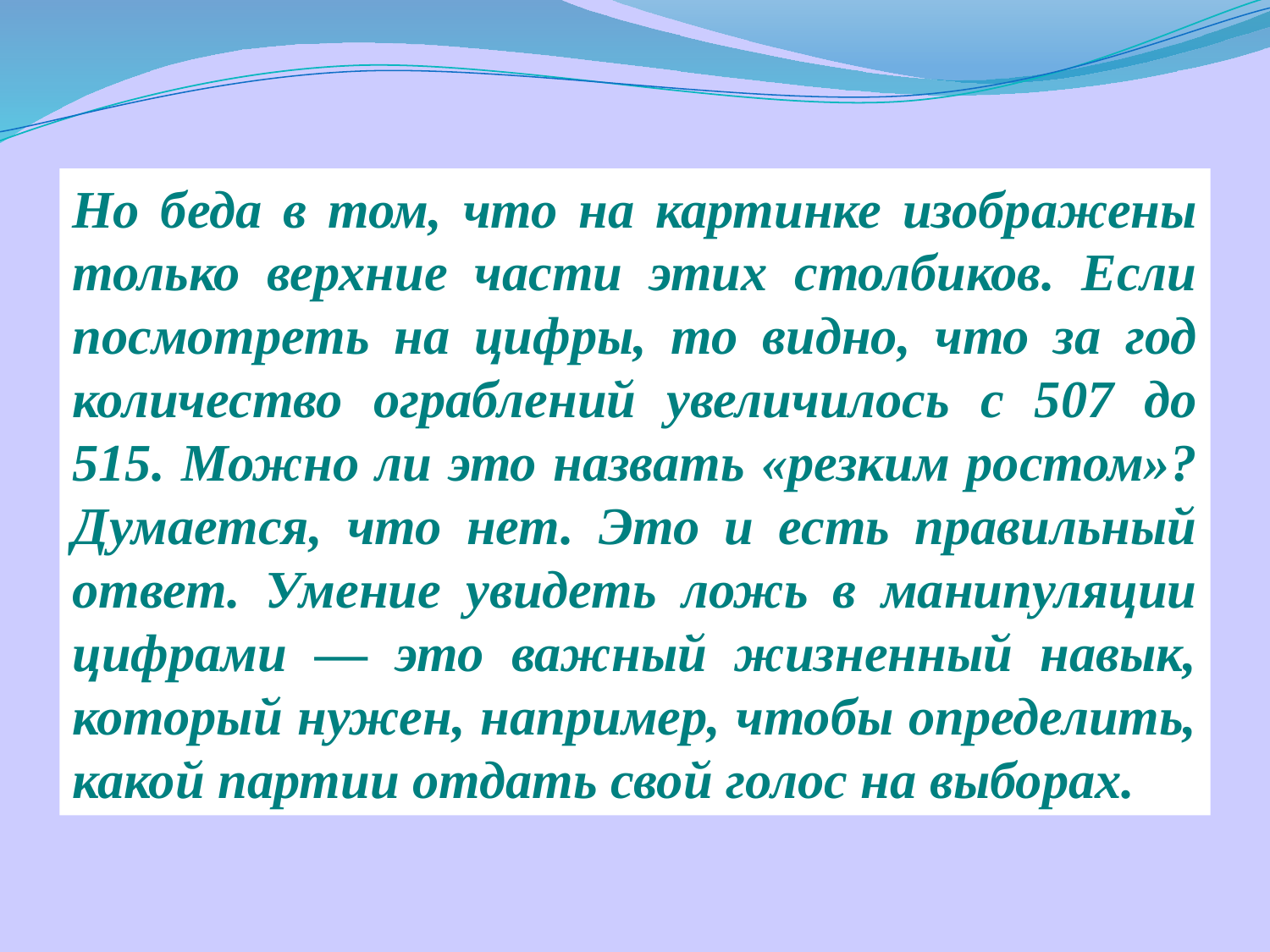

Но беда в том, что на картинке изображены только верхние части этих столбиков. Если посмотреть на цифры, то видно, что за год количество ограблений увеличилось с 507 до 515. Можно ли это назвать «резким ростом»? Думается, что нет. Это и есть правильный ответ. Умение увидеть ложь в манипуляции цифрами — это важный жизненный навык, который нужен, например, чтобы определить, какой партии отдать свой голос на выборах.